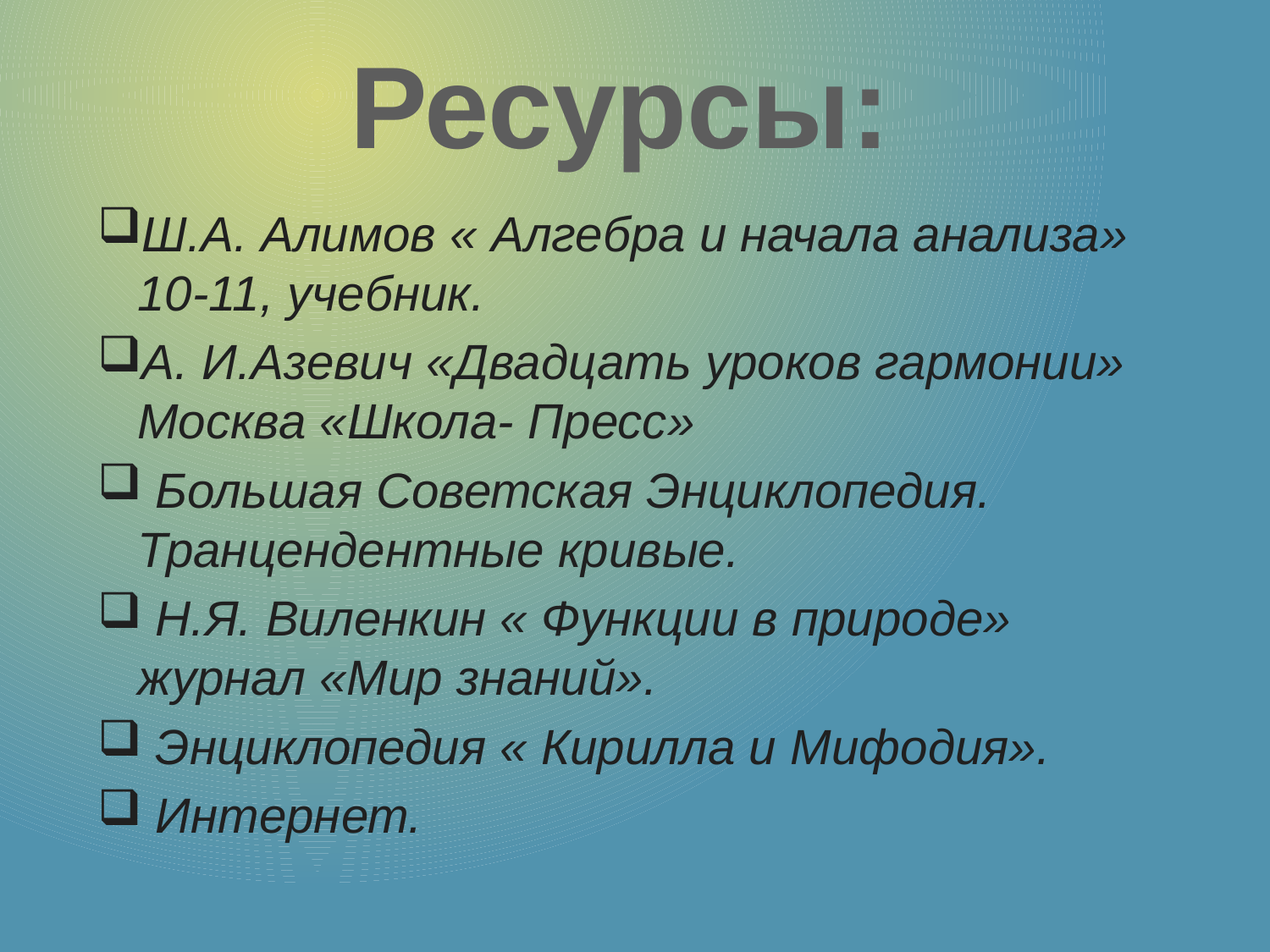

Ресурсы:
Ш.А. Алимов « Алгебра и начала анализа» 10-11, учебник.
А. И.Азевич «Двадцать уроков гармонии» Москва «Школа- Пресс»
 Большая Советская Энциклопедия. Транцендентные кривые.
 Н.Я. Виленкин « Функции в природе» журнал «Мир знаний».
 Энциклопедия « Кирилла и Мифодия».
 Интернет.